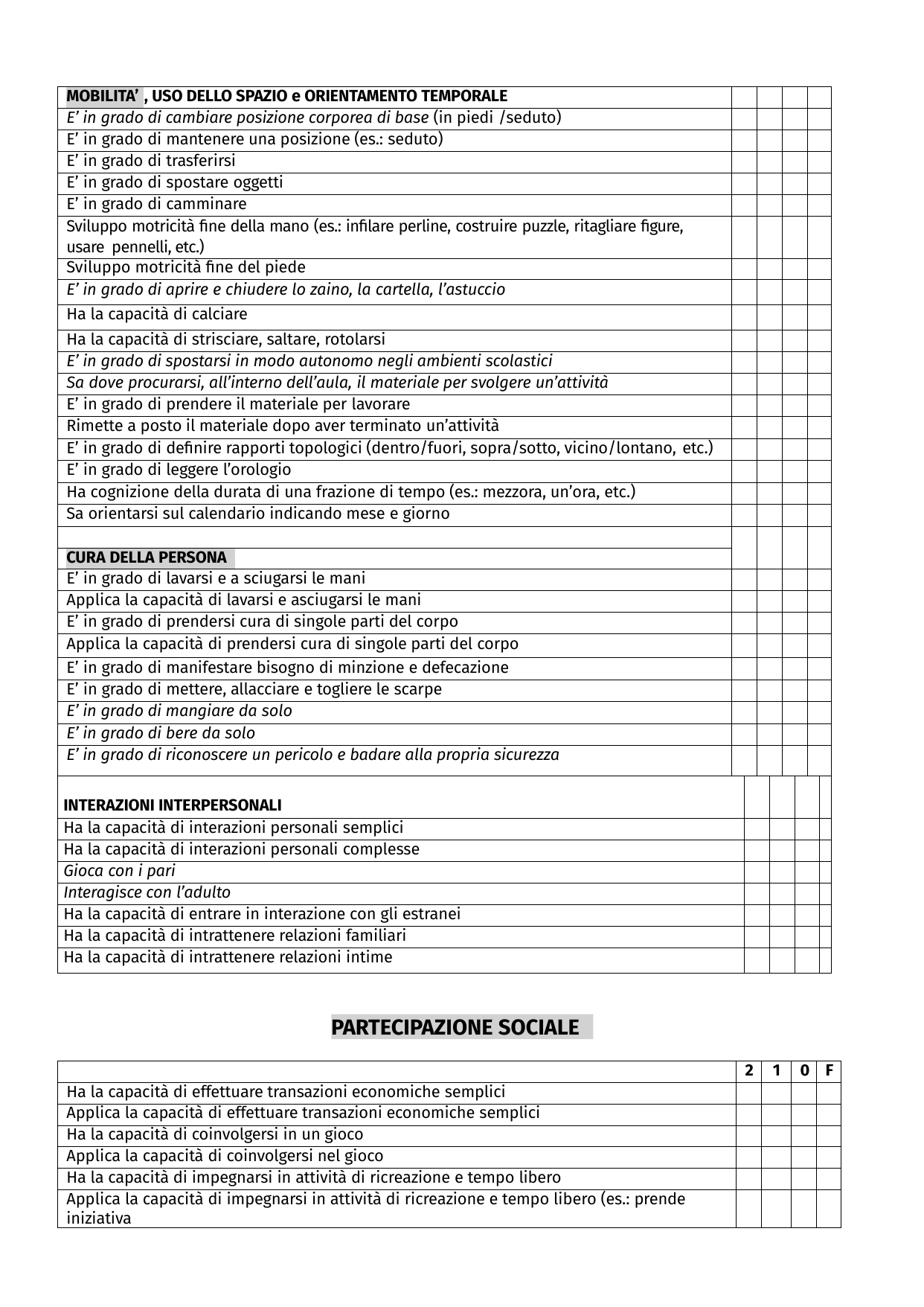

|  | MOBILITA’ | , USO DELLO SPAZIO e ORIENTAMENTO TEMPORALE |  |  |  |  |  |  |  |  |  |
| --- | --- | --- | --- | --- | --- | --- | --- | --- | --- | --- | --- |
| E’ in grado di cambiare posizione corporea di base (in piedi /seduto) |  |  |  |  |  |  |  |  |  |  |  |
| E’ in grado di mantenere una posizione (es.: seduto) |  |  |  |  |  |  |  |  |  |  |  |
| E’ in grado di trasferirsi |  |  |  |  |  |  |  |  |  |  |  |
| E’ in grado di spostare oggetti |  |  |  |  |  |  |  |  |  |  |  |
| E’ in grado di camminare |  |  |  |  |  |  |  |  |  |  |  |
| Sviluppo motricità fine della mano (es.: infilare perline, costruire puzzle, ritagliare figure, usare pennelli, etc.) |  |  |  |  |  |  |  |  |  |  |  |
| Sviluppo motricità fine del piede |  |  |  |  |  |  |  |  |  |  |  |
| E’ in grado di aprire e chiudere lo zaino, la cartella, l’astuccio |  |  |  |  |  |  |  |  |  |  |  |
| Ha la capacità di calciare |  |  |  |  |  |  |  |  |  |  |  |
| Ha la capacità di strisciare, saltare, rotolarsi |  |  |  |  |  |  |  |  |  |  |  |
| E’ in grado di spostarsi in modo autonomo negli ambienti scolastici |  |  |  |  |  |  |  |  |  |  |  |
| Sa dove procurarsi, all’interno dell’aula, il materiale per svolgere un’attività |  |  |  |  |  |  |  |  |  |  |  |
| E’ in grado di prendere il materiale per lavorare |  |  |  |  |  |  |  |  |  |  |  |
| Rimette a posto il materiale dopo aver terminato un’attività |  |  |  |  |  |  |  |  |  |  |  |
| E’ in grado di definire rapporti topologici (dentro/fuori, sopra/sotto, vicino/lontano, etc.) |  |  |  |  |  |  |  |  |  |  |  |
| E’ in grado di leggere l’orologio |  |  |  |  |  |  |  |  |  |  |  |
| Ha cognizione della durata di una frazione di tempo (es.: mezzora, un’ora, etc.) |  |  |  |  |  |  |  |  |  |  |  |
| Sa orientarsi sul calendario indicando mese e giorno |  |  |  |  |  |  |  |  |  |  |  |
|  |  |  |  |  |  |  |  |  |  |  |  |
|  | CURA DELLA PERSONA |  |  |  |  |  |  |  |  |  |  |
| E’ in grado di lavarsi e a sciugarsi le mani |  |  |  |  |  |  |  |  |  |  |  |
| Applica la capacità di lavarsi e asciugarsi le mani |  |  |  |  |  |  |  |  |  |  |  |
| E’ in grado di prendersi cura di singole parti del corpo |  |  |  |  |  |  |  |  |  |  |  |
| Applica la capacità di prendersi cura di singole parti del corpo |  |  |  |  |  |  |  |  |  |  |  |
| E’ in grado di manifestare bisogno di minzione e defecazione |  |  |  |  |  |  |  |  |  |  |  |
| E’ in grado di mettere, allacciare e togliere le scarpe |  |  |  |  |  |  |  |  |  |  |  |
| E’ in grado di mangiare da solo |  |  |  |  |  |  |  |  |  |  |  |
| E’ in grado di bere da solo |  |  |  |  |  |  |  |  |  |  |  |
| E’ in grado di riconoscere un pericolo e badare alla propria sicurezza |  |  |  |  |  |  |  |  |  |  |  |
| INTERAZIONI INTERPERSONALI |  |  |  |  |  |  |  |  |  |  |  |
| Ha la capacità di interazioni personali semplici |  |  |  |  |  |  |  |  |  |  |  |
| Ha la capacità di interazioni personali complesse |  |  |  |  |  |  |  |  |  |  |  |
| Gioca con i pari |  |  |  |  |  |  |  |  |  |  |  |
| Interagisce con l’adulto |  |  |  |  |  |  |  |  |  |  |  |
| Ha la capacità di entrare in interazione con gli estranei |  |  |  |  |  |  |  |  |  |  |  |
| Ha la capacità di intrattenere relazioni familiari |  |  |  |  |  |  |  |  |  |  |  |
| Ha la capacità di intrattenere relazioni intime |  |  |  |  |  |  |  |  |  |  |  |
PARTECIPAZIONE SOCIALE
|  | 2 | 1 | 0 | F |
| --- | --- | --- | --- | --- |
| Ha la capacità di effettuare transazioni economiche semplici |  |  |  |  |
| Applica la capacità di effettuare transazioni economiche semplici |  |  |  |  |
| Ha la capacità di coinvolgersi in un gioco |  |  |  |  |
| Applica la capacità di coinvolgersi nel gioco |  |  |  |  |
| Ha la capacità di impegnarsi in attività di ricreazione e tempo libero |  |  |  |  |
| Applica la capacità di impegnarsi in attività di ricreazione e tempo libero (es.: prende iniziativa |  |  |  |  |